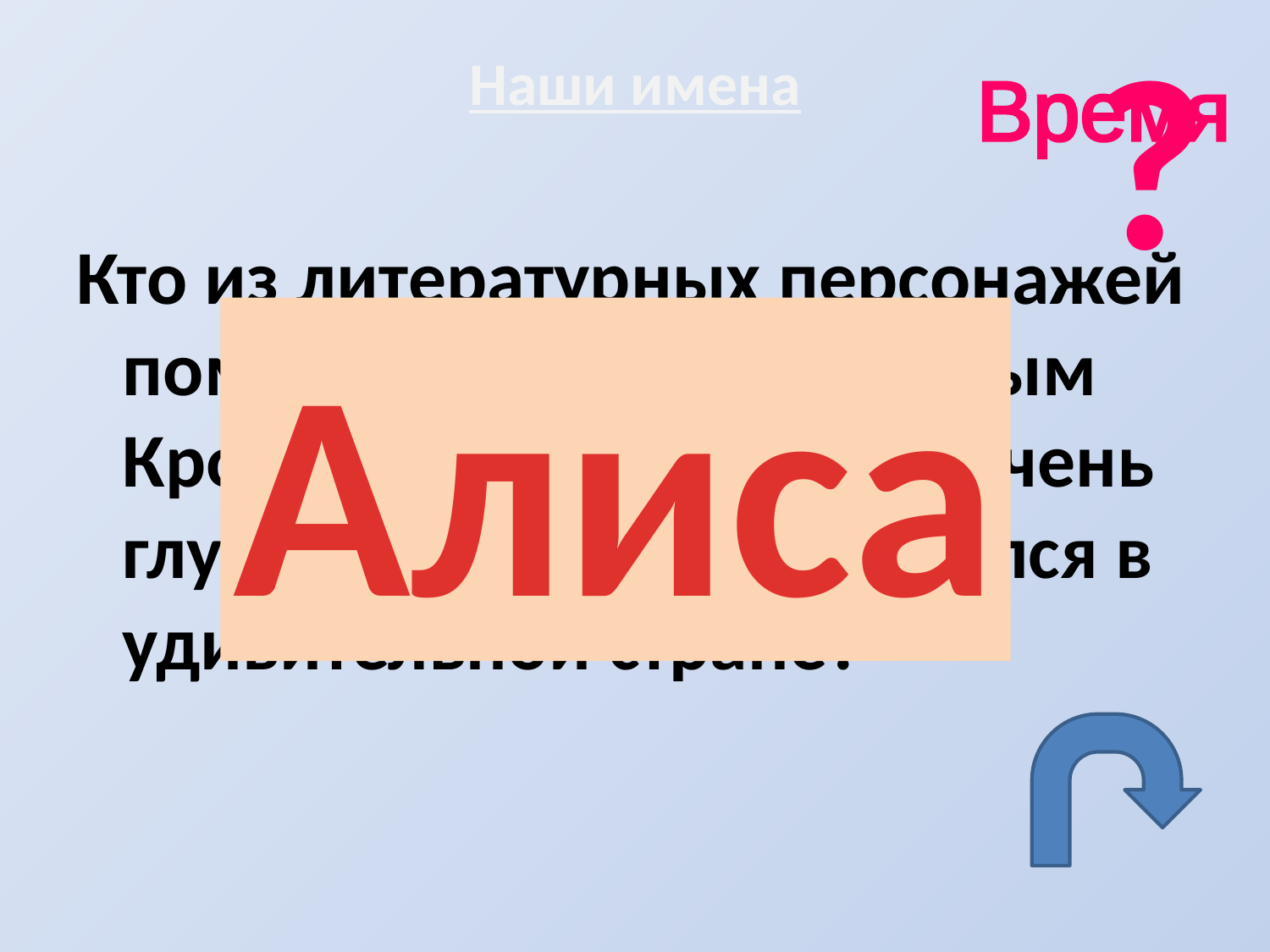

?
# Наши имена
Время
Кто из литературных персонажей помчался вдогонку за Белым Кроликом, провалился в очень глубокий колодец и оказался в удивительной стране?
Алиса